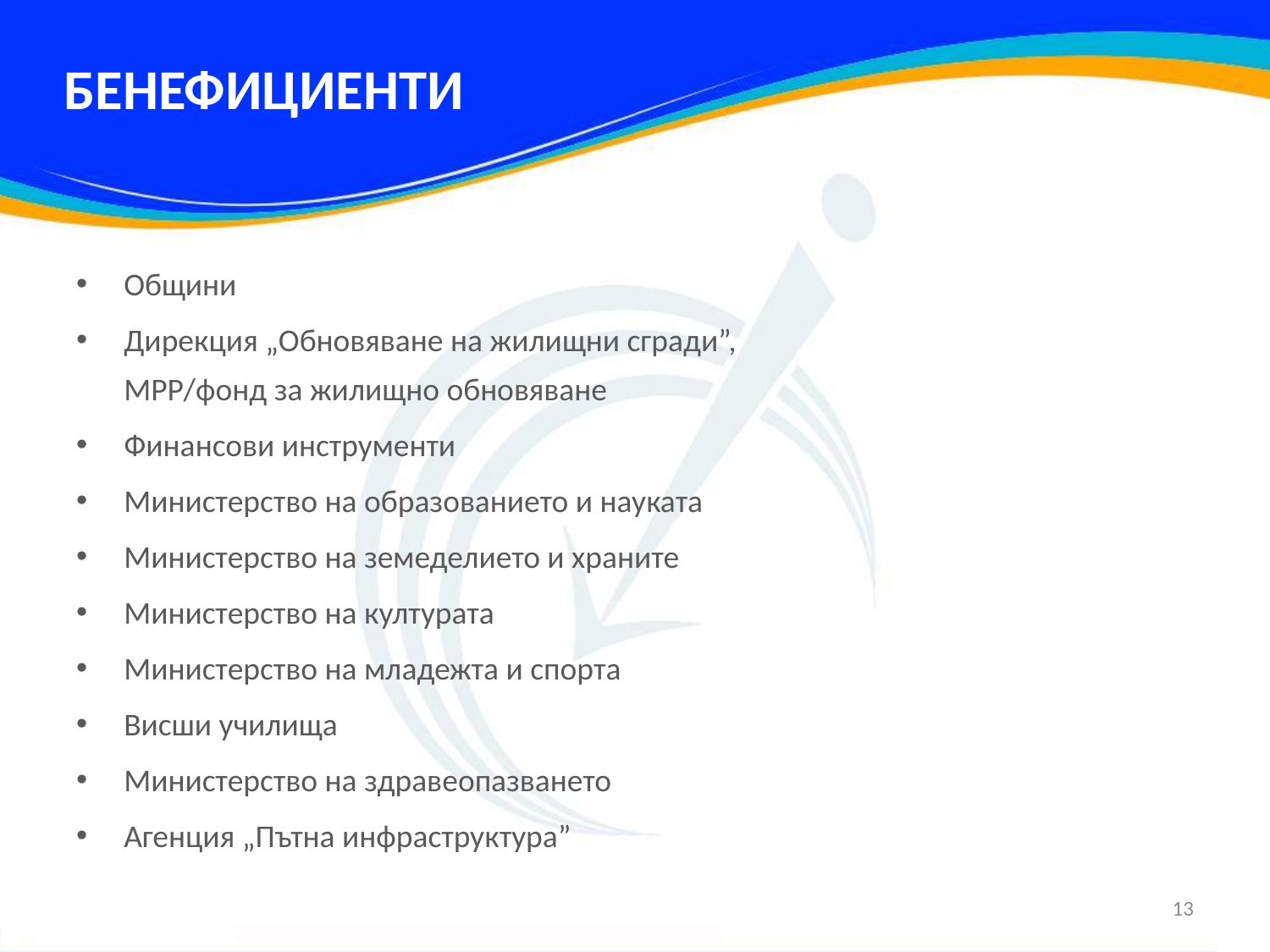

# БЕНЕФИЦИЕНТИ
Общини
Дирекция „Обновяване на жилищни сгради”, МРР/фонд за жилищно обновяване
Финансови инструменти
Министерство на образованието и науката
Министерство на земеделието и храните
Министерство на културата
Министерство на младежта и спорта
Висши училища
Министерство на здравеопазването
Агенция „Пътна инфраструктура”
13